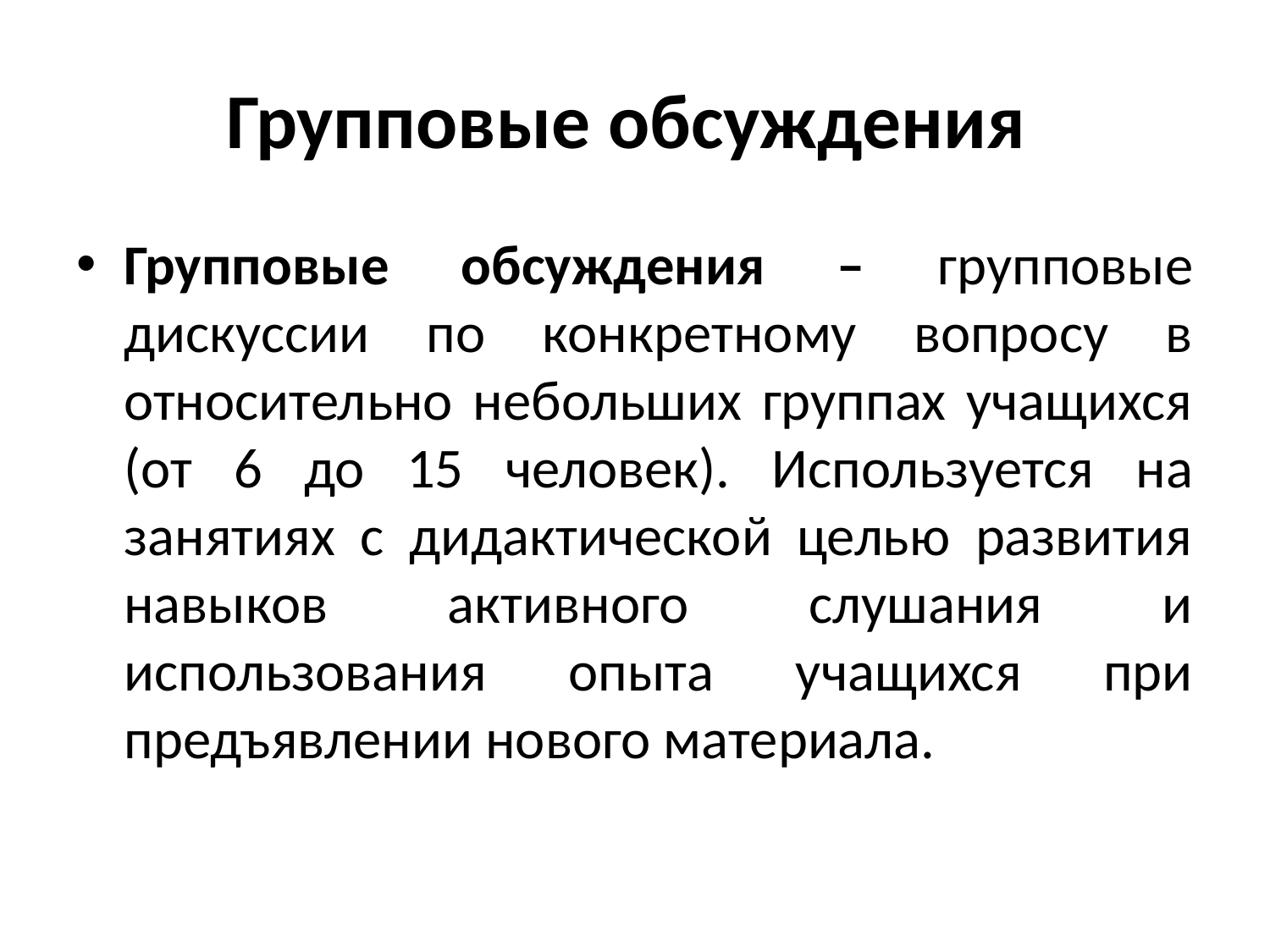

# Групповые обсуждения
Групповые обсуждения – групповые дискуссии по конкретному вопросу в относительно небольших группах учащихся (от 6 до 15 человек). Используется на занятиях с дидактической целью развития навыков активного слушания и использования опыта учащихся при предъявлении нового материала.